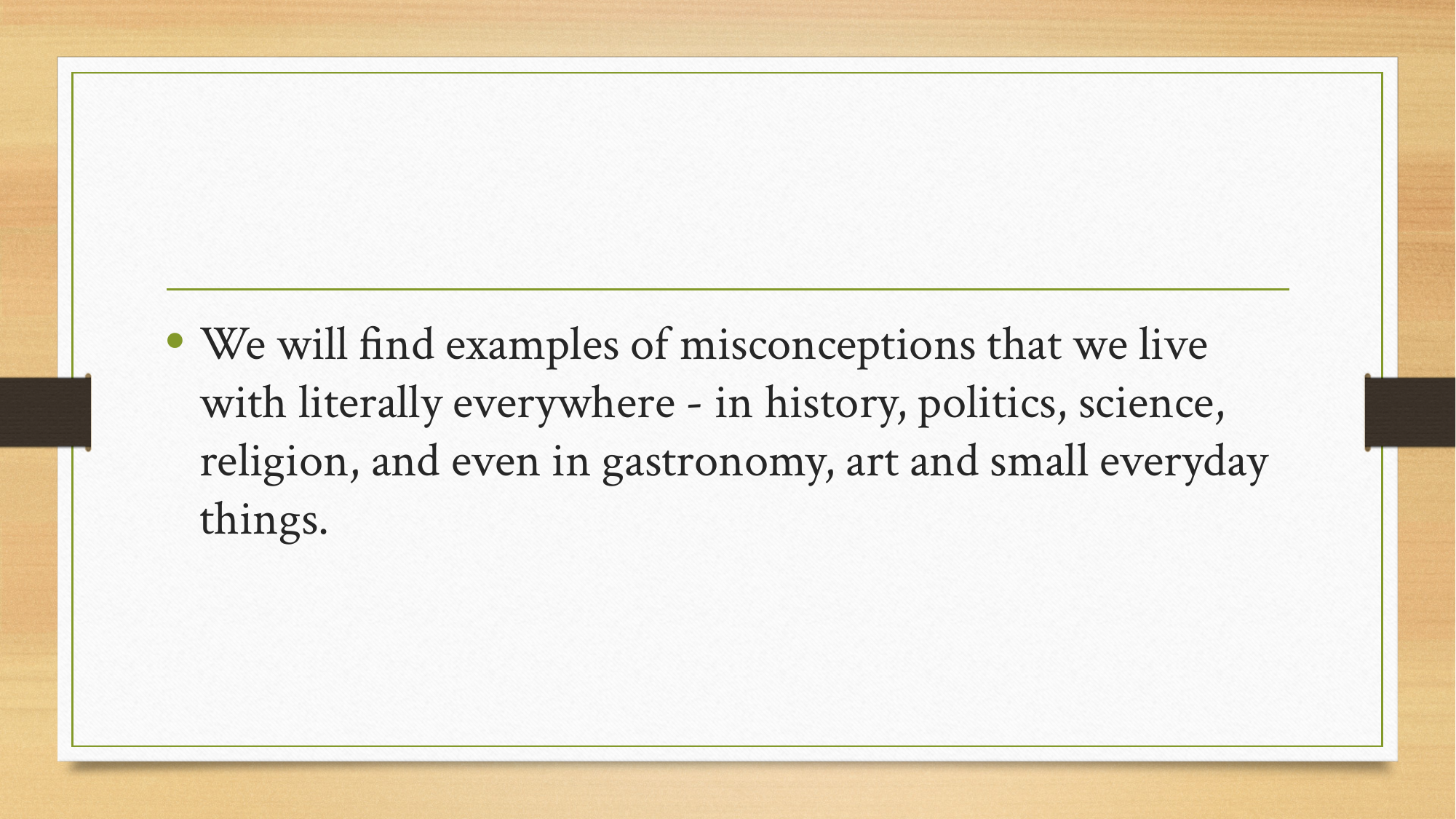

#
We will find examples of misconceptions that we live with literally everywhere - in history, politics, science, religion, and even in gastronomy, art and small everyday things.